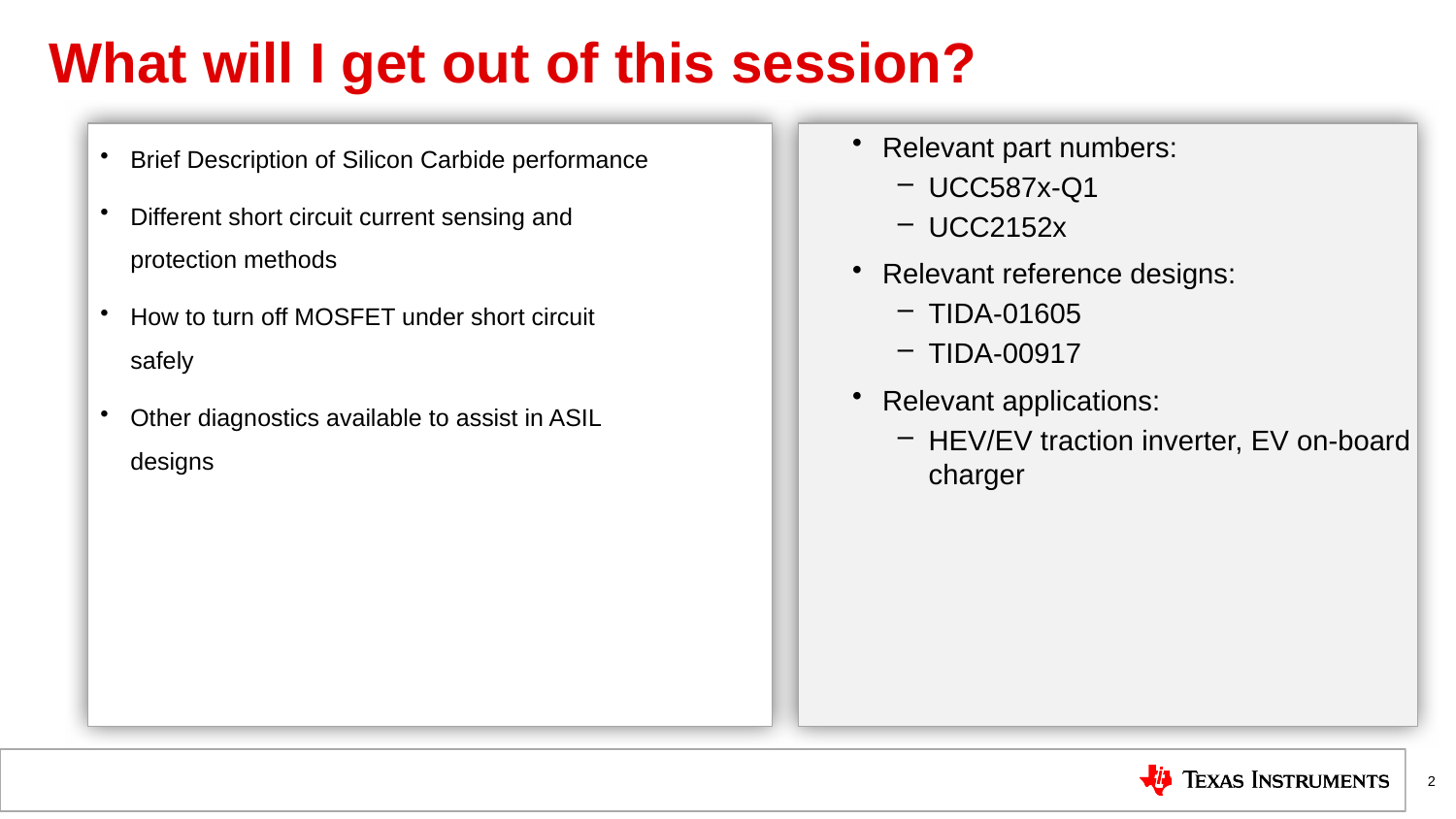

# What will I get out of this session?

Brief Description of Silicon Carbide performance
Different short circuit current sensing and protection methods
How to turn off MOSFET under short circuit safely
Other diagnostics available to assist in ASIL designs

Relevant part numbers:
UCC587x-Q1
UCC2152x
Relevant reference designs:
TIDA-01605
TIDA-00917
Relevant applications:
HEV/EV traction inverter, EV on-board charger
2